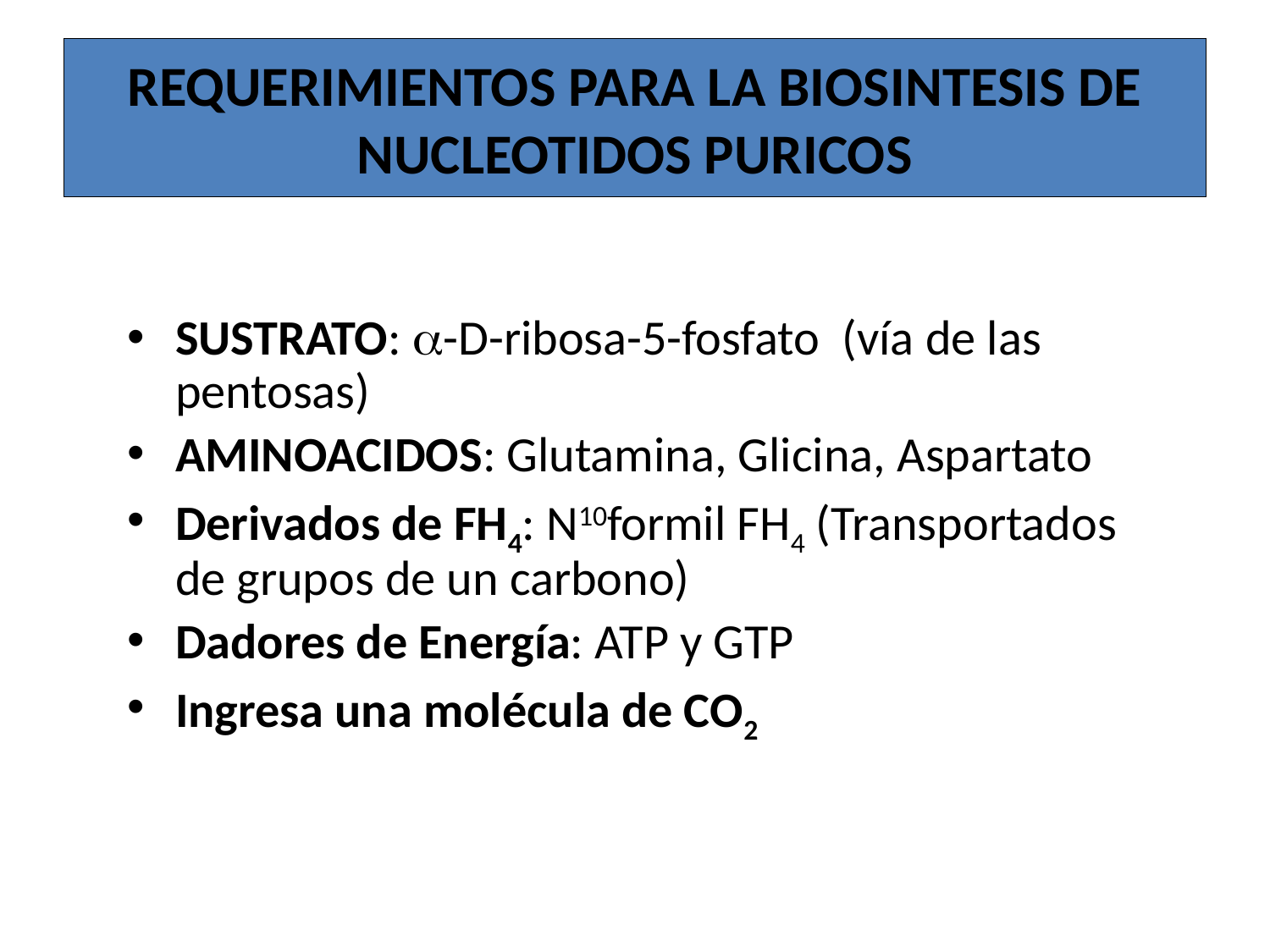

# REQUERIMIENTOS PARA LA BIOSINTESIS DE NUCLEOTIDOS PURICOS
SUSTRATO: α-D-ribosa-5-fosfato  (vía de las pentosas)
AMINOACIDOS: Glutamina, Glicina, Aspartato
Derivados de FH4: N10formil FH4 (Transportados de grupos de un carbono)
Dadores de Energía: ATP y GTP
Ingresa una molécula de CO2